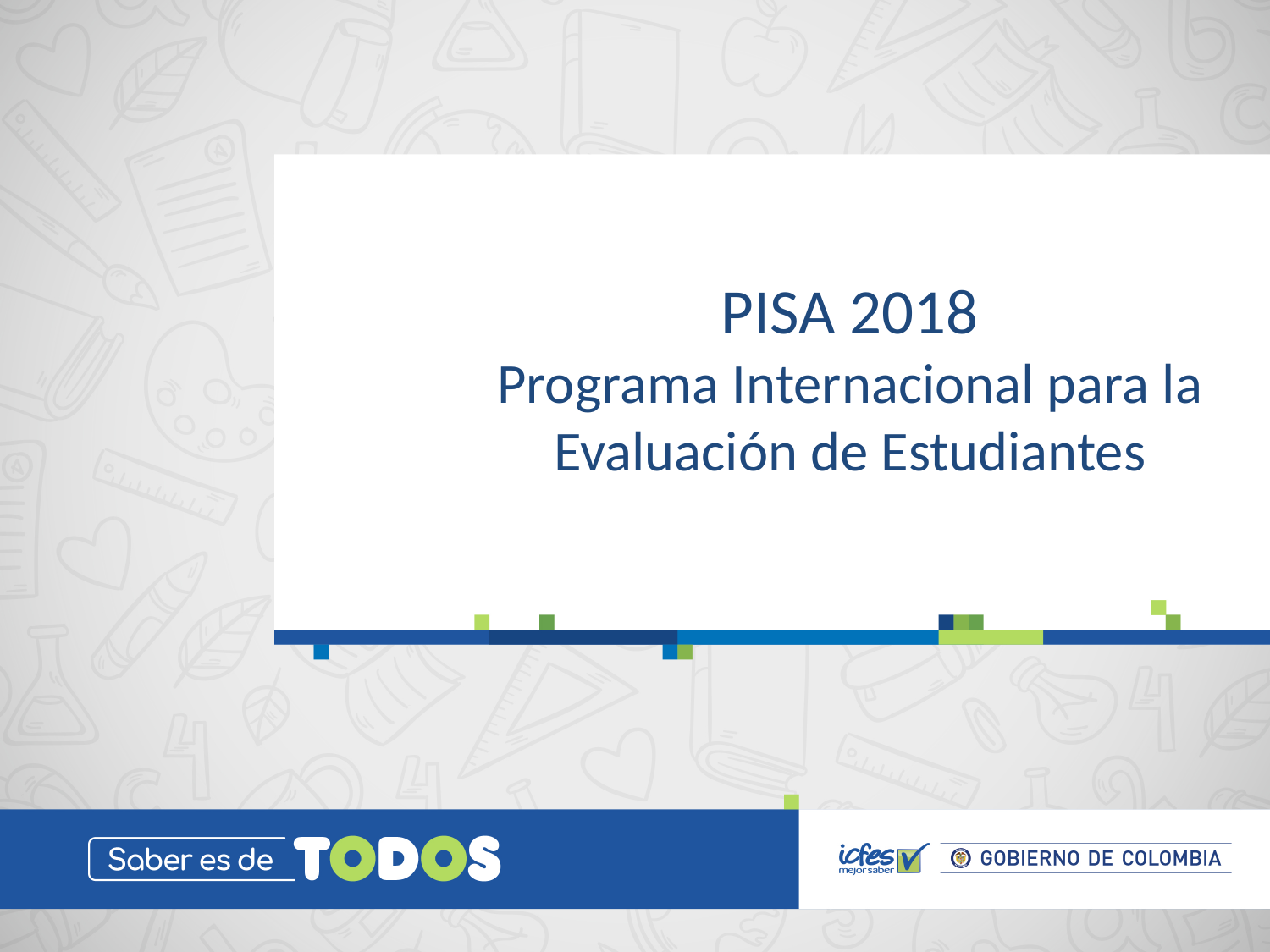

# PISA 2018 Programa Internacional para la Evaluación de Estudiantes